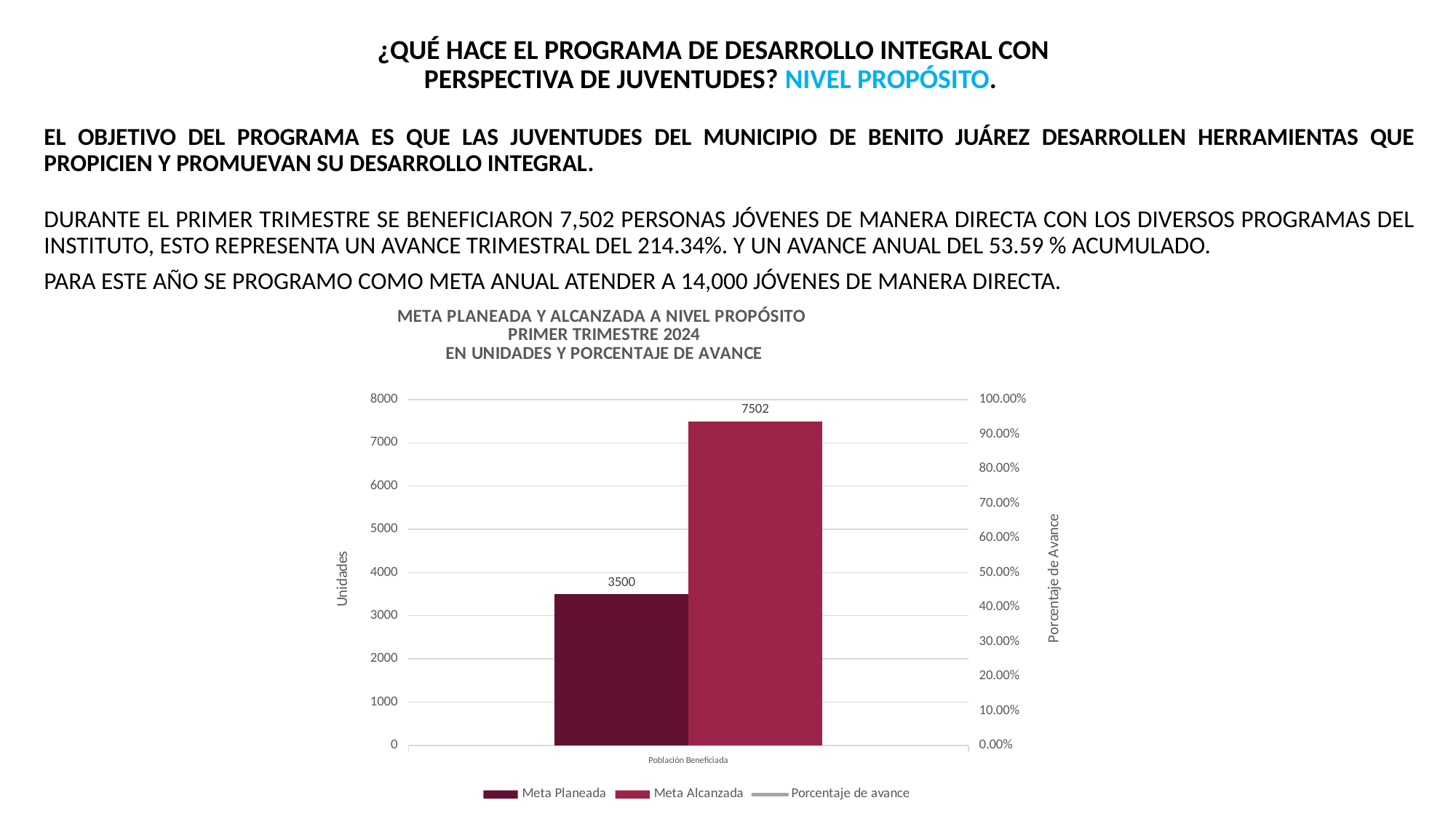

¿QUÉ HACE EL PROGRAMA DE DESARROLLO INTEGRAL CON PERSPECTIVA DE JUVENTUDES? NIVEL PROPÓSITO.
EL OBJETIVO DEL PROGRAMA ES QUE LAS JUVENTUDES DEL MUNICIPIO DE BENITO JUÁREZ DESARROLLEN HERRAMIENTAS QUE PROPICIEN Y PROMUEVAN SU DESARROLLO INTEGRAL.
DURANTE EL PRIMER TRIMESTRE SE BENEFICIARON 7,502 PERSONAS JÓVENES DE MANERA DIRECTA CON LOS DIVERSOS PROGRAMAS DEL INSTITUTO, ESTO REPRESENTA UN AVANCE TRIMESTRAL DEL 214.34%. Y UN AVANCE ANUAL DEL 53.59 % ACUMULADO.
PARA ESTE AÑO SE PROGRAMO COMO META ANUAL ATENDER A 14,000 JÓVENES DE MANERA DIRECTA.

### Chart: META PLANEADA Y ALCANZADA A NIVEL PROPÓSITO
PRIMER TRIMESTRE 2024
EN UNIDADES Y PORCENTAJE DE AVANCE

| Category | Meta Planeada | Meta Alcanzada |  |
|---|---|---|---|
| Población Beneficiada | 3500.0 | 7502.0 | 2.1434285714285712 |